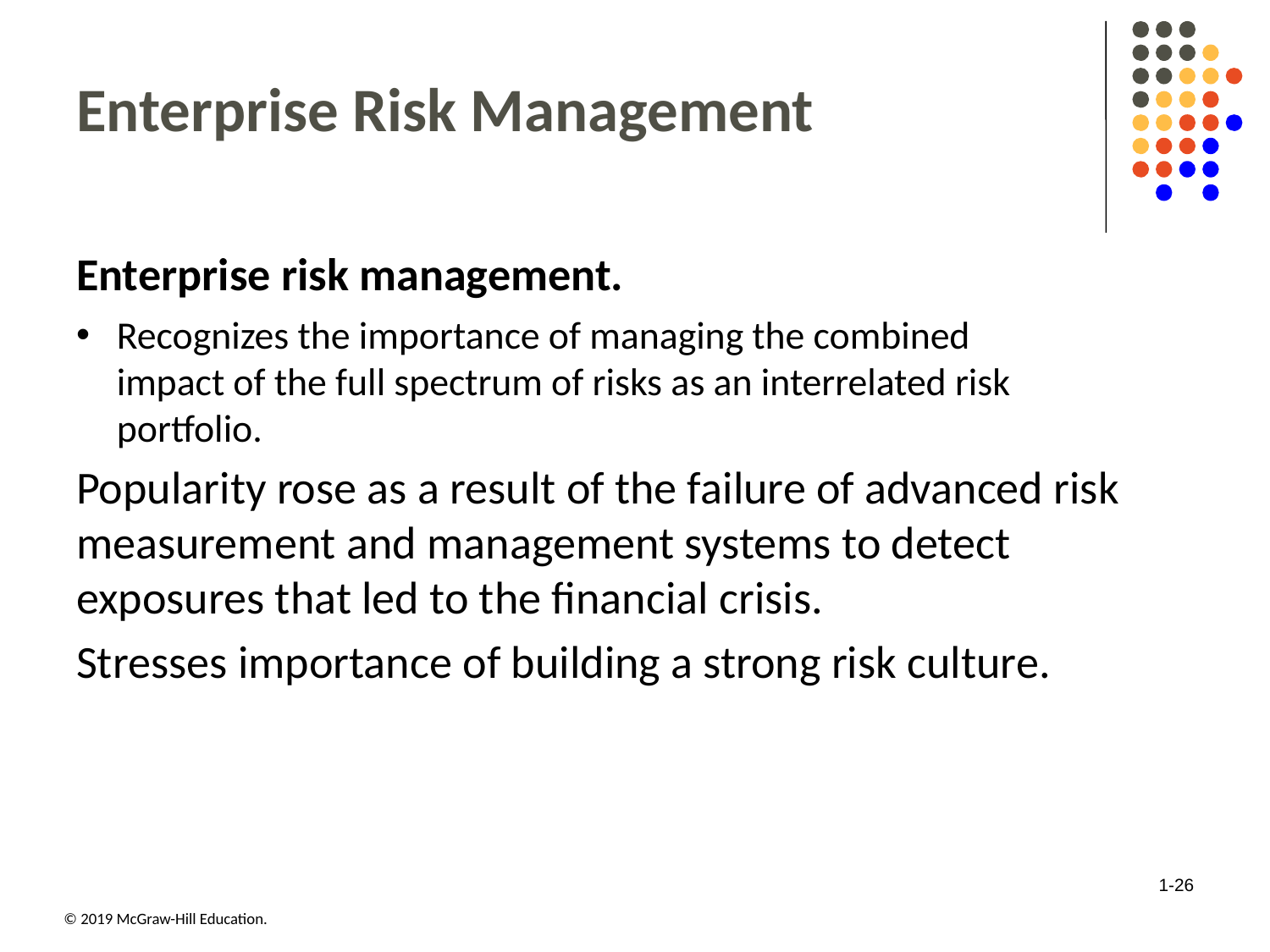

# Enterprise Risk Management
Enterprise risk management.
Recognizes the importance of managing the combined impact of the full spectrum of risks as an interrelated risk portfolio.
Popularity rose as a result of the failure of advanced risk measurement and management systems to detect exposures that led to the financial crisis.
Stresses importance of building a strong risk culture.
1-26